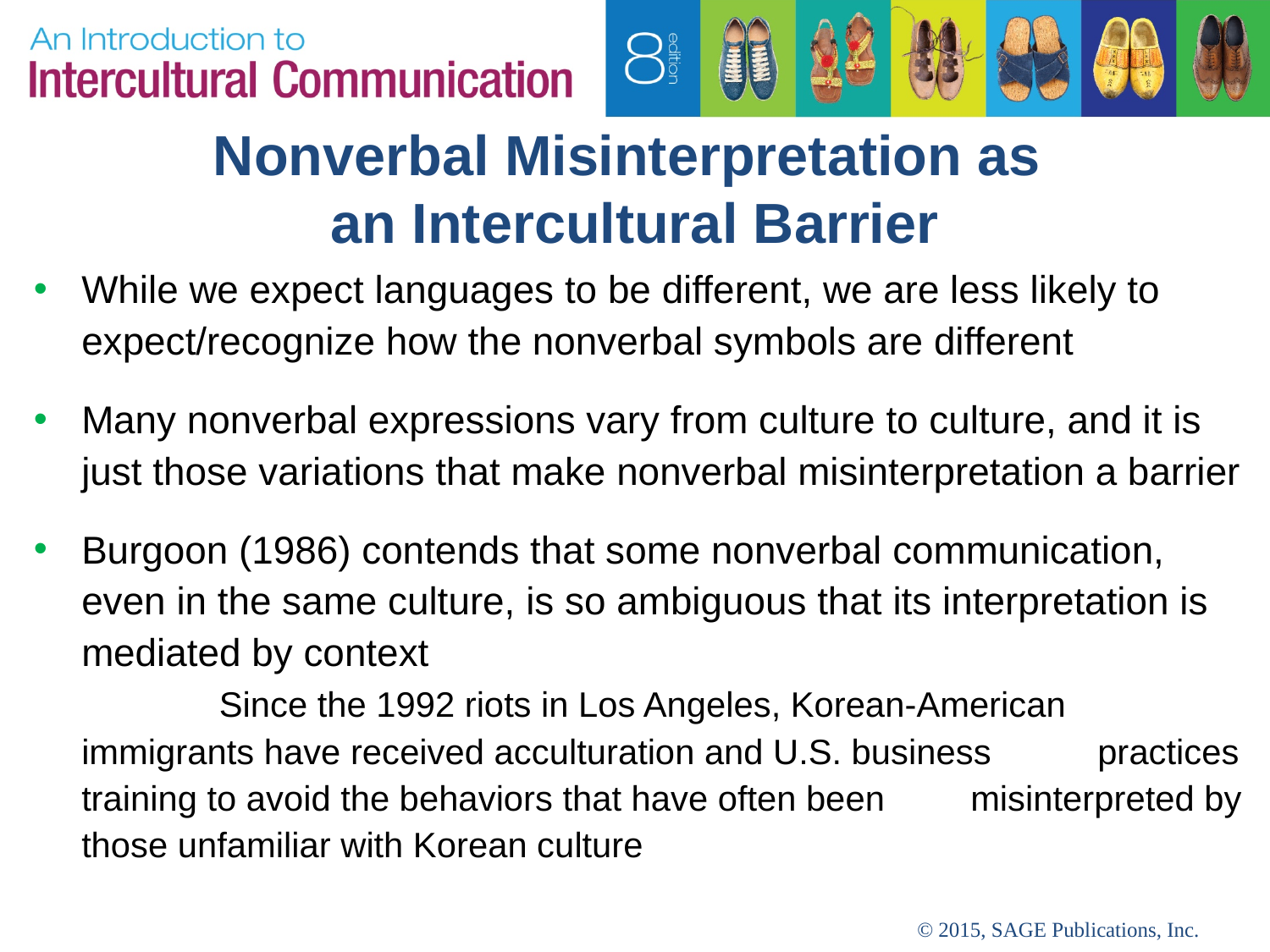

# Nonverbal Misinterpretation as an Intercultural Barrier
While we expect languages to be different, we are less likely to expect/recognize how the nonverbal symbols are different

Many nonverbal expressions vary from culture to culture, and it is just those variations that make nonverbal misinterpretation a barrier

Burgoon (1986) contends that some nonverbal communication, even in the same culture, is so ambiguous that its interpretation is mediated by context
		 Since the 1992 riots in Los Angeles, Korean-American 	immigrants have received acculturation and U.S. business 	practices training to avoid the behaviors that have often been 	misinterpreted by those unfamiliar with Korean culture
© 2015, SAGE Publications, Inc.